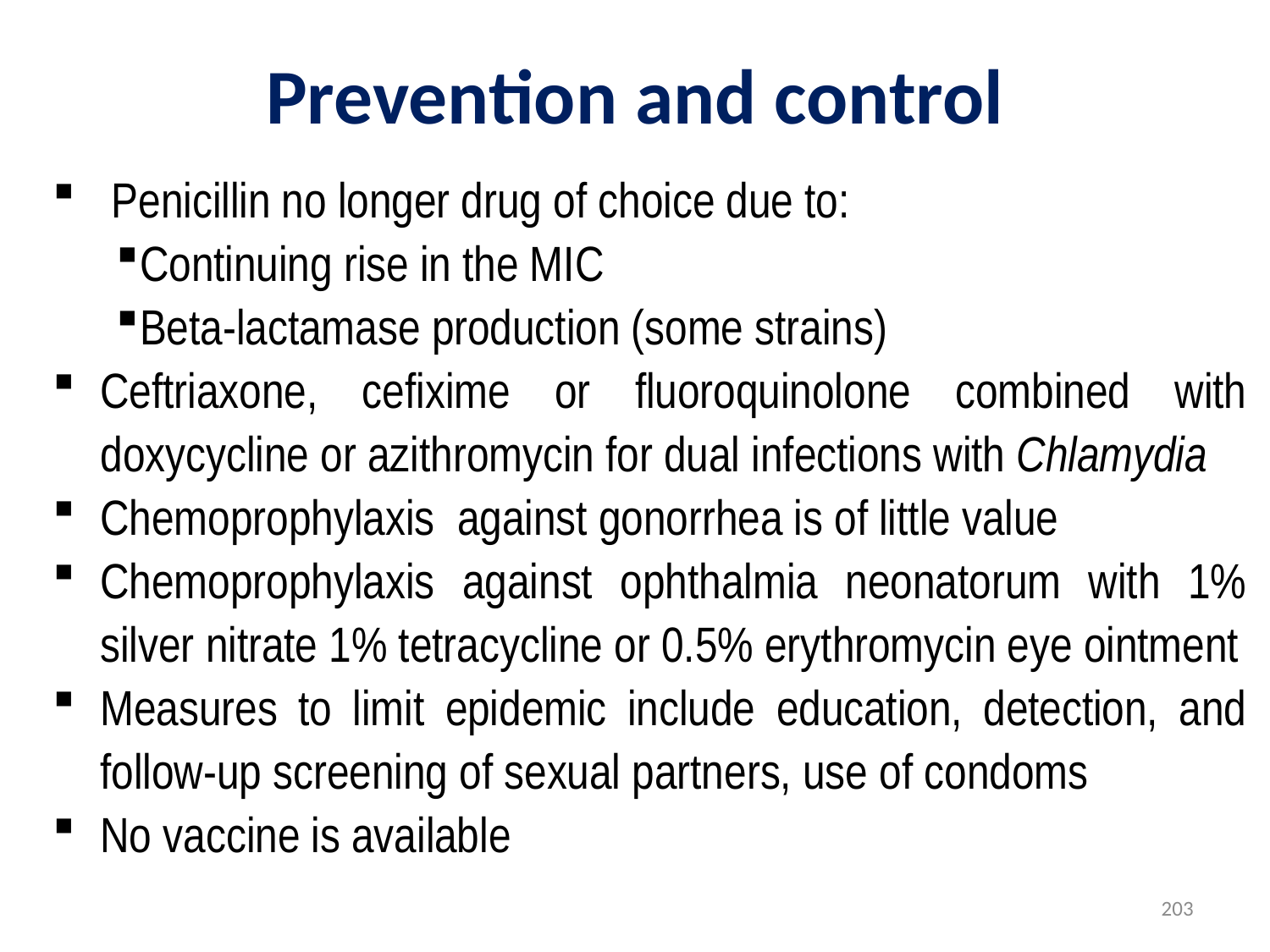

# Prevention and control
 Penicillin no longer drug of choice due to:
Continuing rise in the MIC
Beta-lactamase production (some strains)
Ceftriaxone, cefixime or fluoroquinolone combined with doxycycline or azithromycin for dual infections with Chlamydia
Chemoprophylaxis  against gonorrhea is of little value
Chemoprophylaxis against ophthalmia neonatorum with 1% silver nitrate 1% tetracycline or 0.5% erythromycin eye ointment
Measures to limit epidemic include education, detection, and follow-up screening of sexual partners, use of condoms
No vaccine is available

203